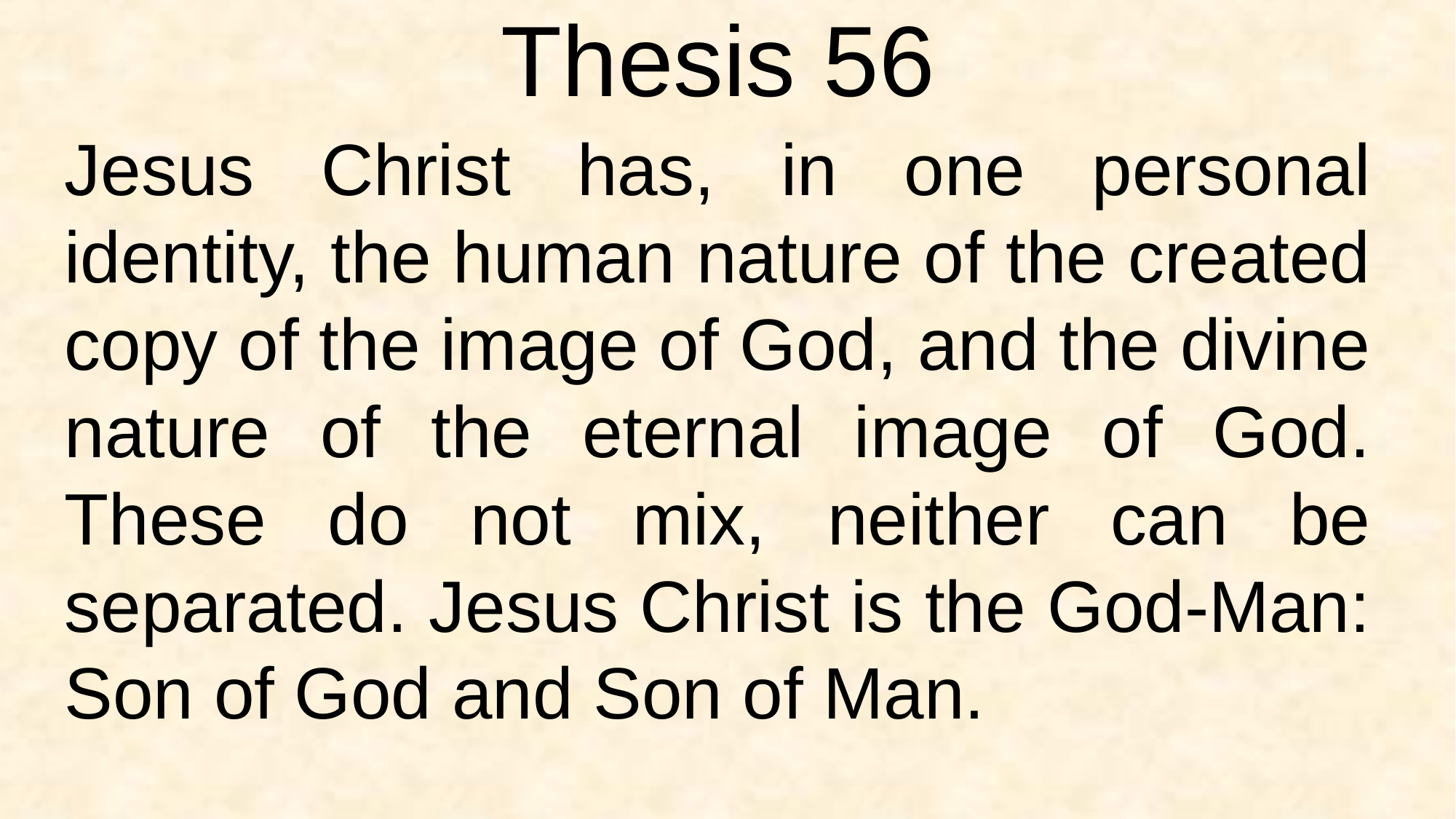

Thesis 56
Jesus Christ has, in one personal identity, the human nature of the created copy of the image of God, and the divine nature of the eternal image of God. These do not mix, neither can be separated. Jesus Christ is the God-Man: Son of God and Son of Man.